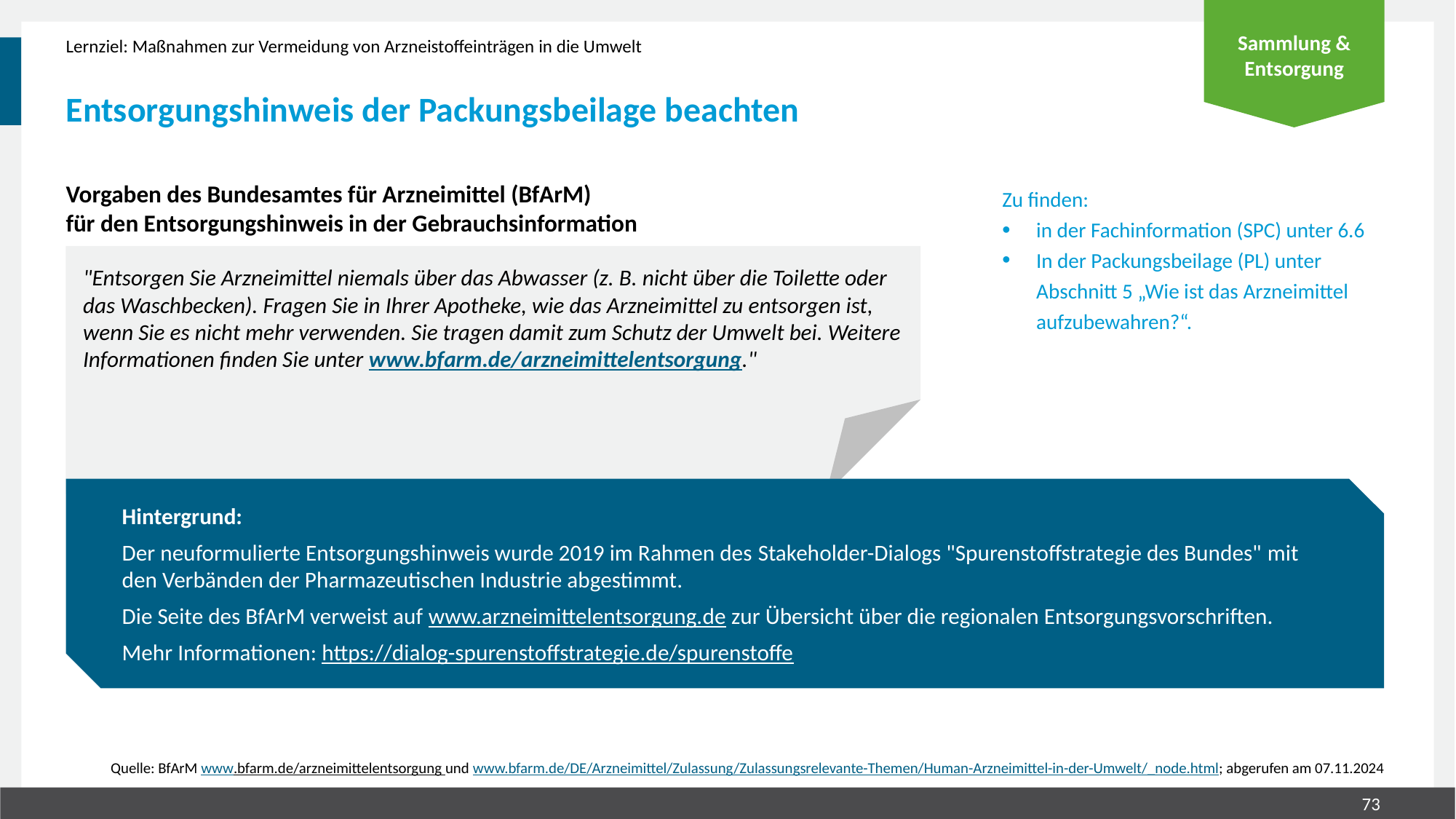

Sammlung & Entsorgung
Lernziel: Maßnahmen zur Vermeidung von Arzneistoffeinträgen in die Umwelt
# Entsorgungshinweis der Packungsbeilage beachten
Vorgaben des Bundesamtes für Arzneimittel (BfArM)
für den Entsorgungshinweis in der Gebrauchsinformation

Zu finden:
in der Fachinformation (SPC) unter 6.6
In der Packungsbeilage (PL) unter Abschnitt 5 „Wie ist das Arzneimittel aufzubewahren?“.

"Entsorgen Sie Arzneimittel niemals über das Abwasser (z. B. nicht über die Toilette oder das Waschbecken). Fragen Sie in Ihrer Apotheke, wie das Arzneimittel zu entsorgen ist, wenn Sie es nicht mehr verwenden. Sie tragen damit zum Schutz der Umwelt bei. Weitere Informationen finden Sie unter www.bfarm.de/arzneimittelentsorgung."

Hintergrund:
Der neuformulierte Entsorgungshinweis wurde 2019 im Rahmen des Stakeholder-Dialogs "Spurenstoffstrategie des Bundes" mit den Verbänden der Pharmazeutischen Industrie abgestimmt.
Die Seite des BfArM verweist auf www.arzneimittelentsorgung.de zur Übersicht über die regionalen Entsorgungsvorschriften.
Mehr Informationen: https://dialog-spurenstoffstrategie.de/spurenstoffe
Quelle: BfArM www.bfarm.de/arzneimittelentsorgung und www.bfarm.de/DE/Arzneimittel/Zulassung/Zulassungsrelevante-Themen/Human-Arzneimittel-in-der-Umwelt/_node.html; abgerufen am 07.11.2024
73